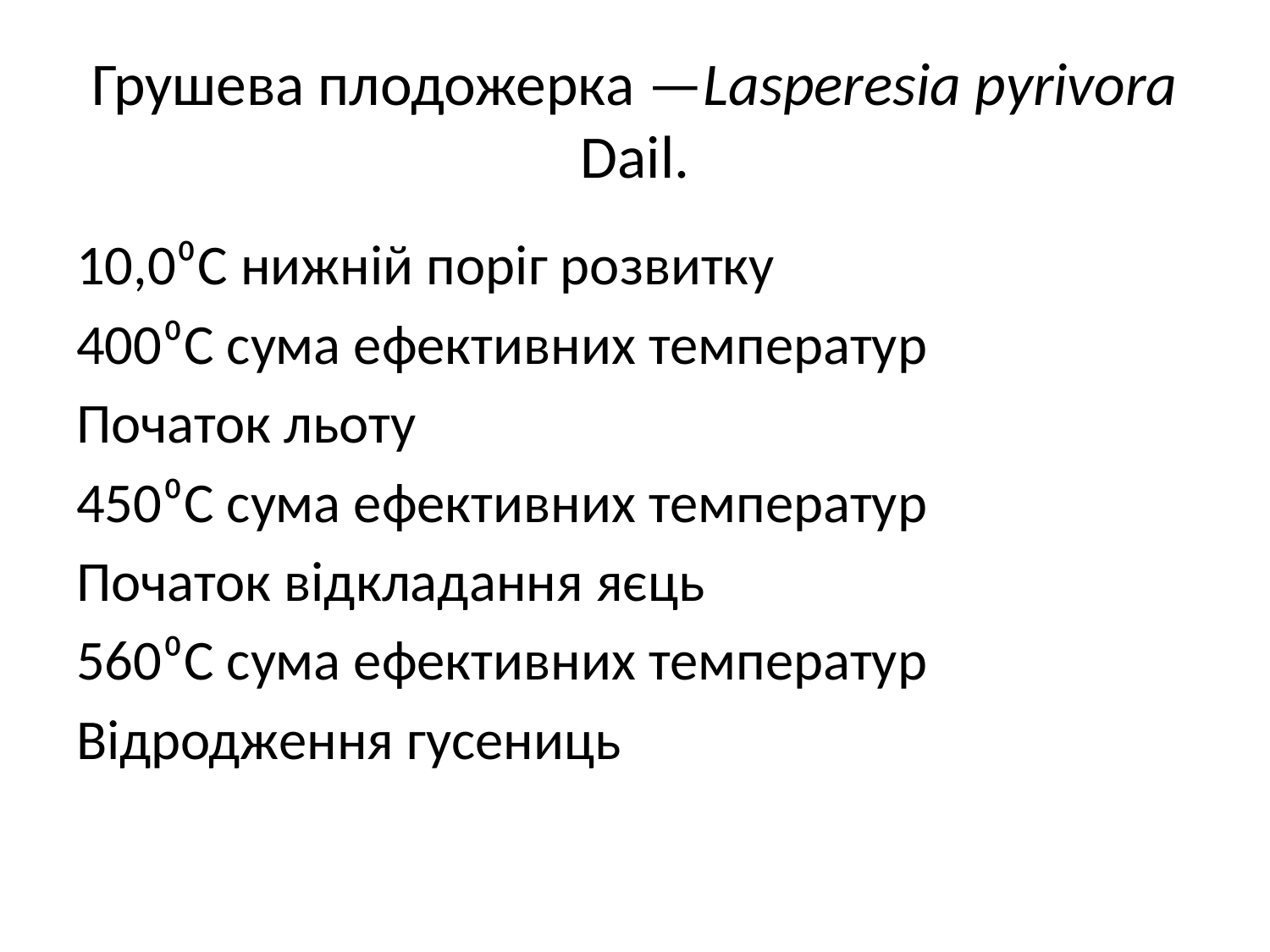

# Грушева плодожерка —Lasperesia pyrivora Dail.
10,0⁰С нижній поріг розвитку
400⁰С сума ефективних температур
Початок льоту
450⁰С сума ефективних температур
Початок відкладання яєць
560⁰С сума ефективних температур
Відродження гусениць